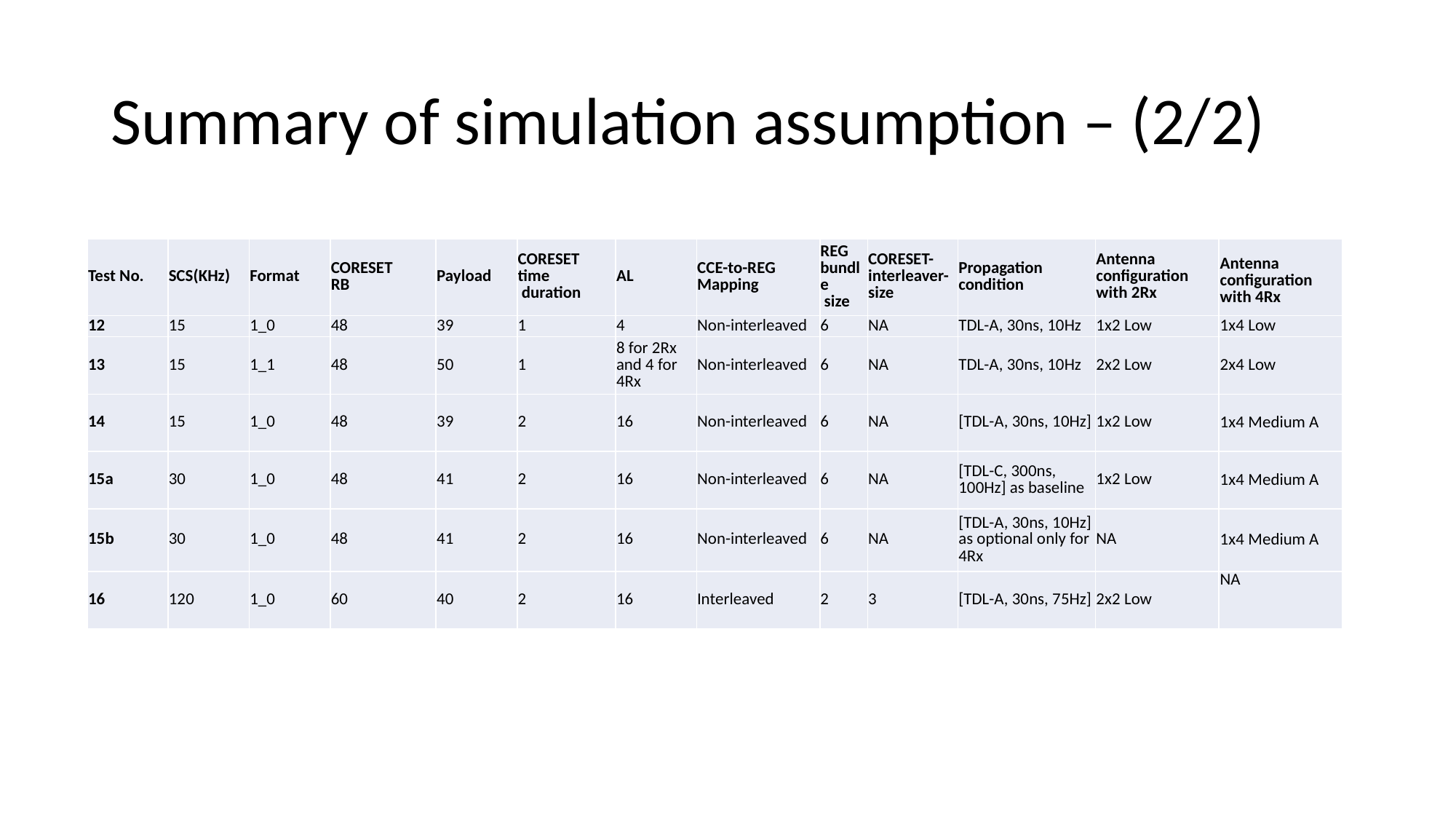

# Summary of simulation assumption – (2/2)
| Test No. | SCS(KHz) | Format | CORESET RB | Payload | CORESET time duration | AL | CCE-to-REG Mapping | REG bundle size | CORESET-interleaver-size | Propagation condition | Antenna configuration with 2Rx | Antenna configuration with 4Rx |
| --- | --- | --- | --- | --- | --- | --- | --- | --- | --- | --- | --- | --- |
| 12 | 15 | 1\_0 | 48 | 39 | 1 | 4 | Non-interleaved | 6 | NA | TDL-A, 30ns, 10Hz | 1x2 Low | 1x4 Low |
| 13 | 15 | 1\_1 | 48 | 50 | 1 | 8 for 2Rx and 4 for 4Rx | Non-interleaved | 6 | NA | TDL-A, 30ns, 10Hz | 2x2 Low | 2x4 Low |
| 14 | 15 | 1\_0 | 48 | 39 | 2 | 16 | Non-interleaved | 6 | NA | [TDL-A, 30ns, 10Hz] | 1x2 Low | 1x4 Medium A |
| 15a | 30 | 1\_0 | 48 | 41 | 2 | 16 | Non-interleaved | 6 | NA | [TDL-C, 300ns, 100Hz] as baseline | 1x2 Low | 1x4 Medium A |
| 15b | 30 | 1\_0 | 48 | 41 | 2 | 16 | Non-interleaved | 6 | NA | [TDL-A, 30ns, 10Hz] as optional only for 4Rx | NA | 1x4 Medium A |
| 16 | 120 | 1\_0 | 60 | 40 | 2 | 16 | Interleaved | 2 | 3 | [TDL-A, 30ns, 75Hz] | 2x2 Low | NA |